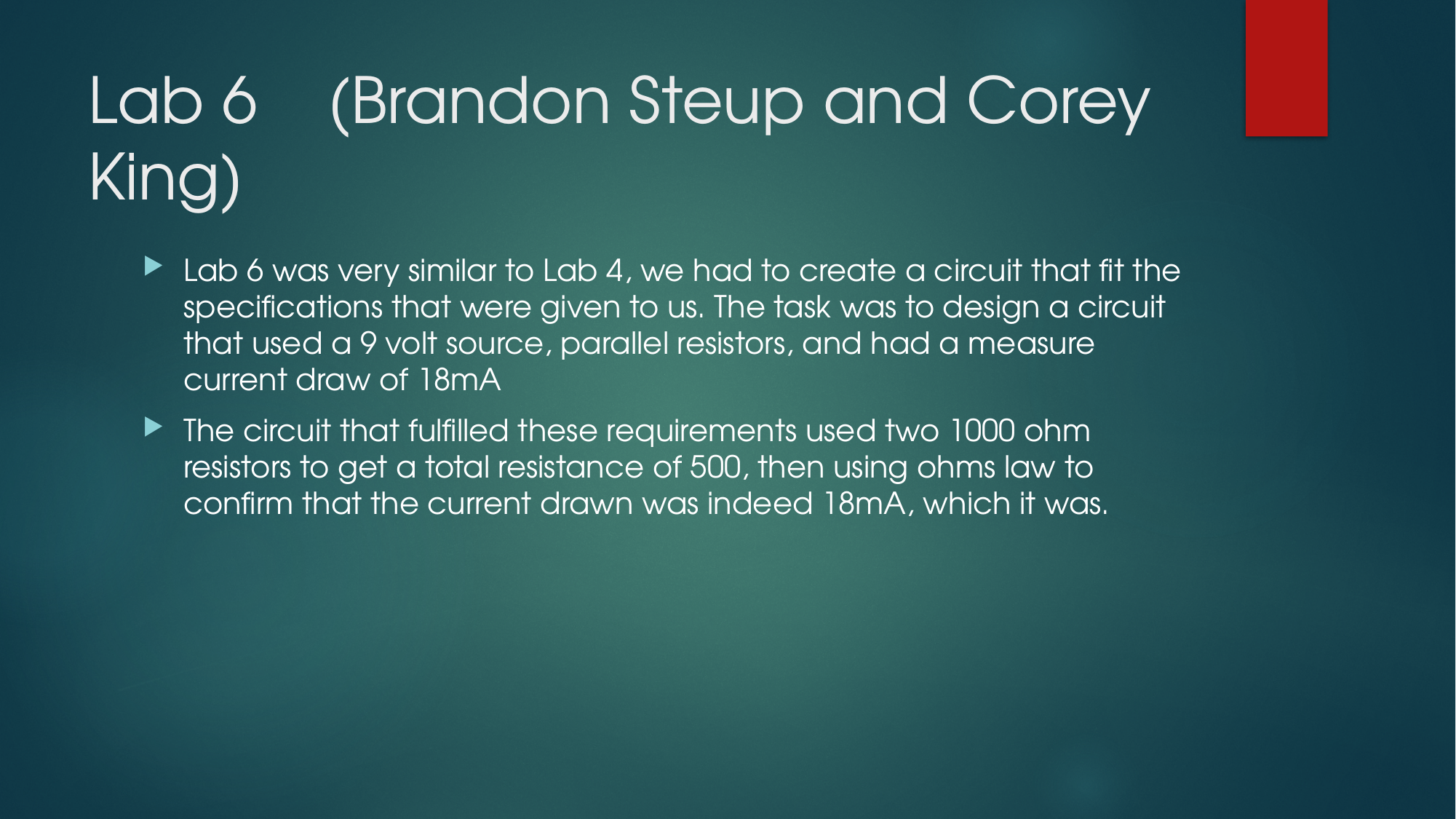

# Lab 6    (Brandon Steup and Corey King)
Lab 6 was very similar to Lab 4, we had to create a circuit that fit the specifications that were given to us. The task was to design a circuit that used a 9 volt source, parallel resistors, and had a measure current draw of 18mA
The circuit that fulfilled these requirements used two 1000 ohm resistors to get a total resistance of 500, then using ohms law to confirm that the current drawn was indeed 18mA, which it was.